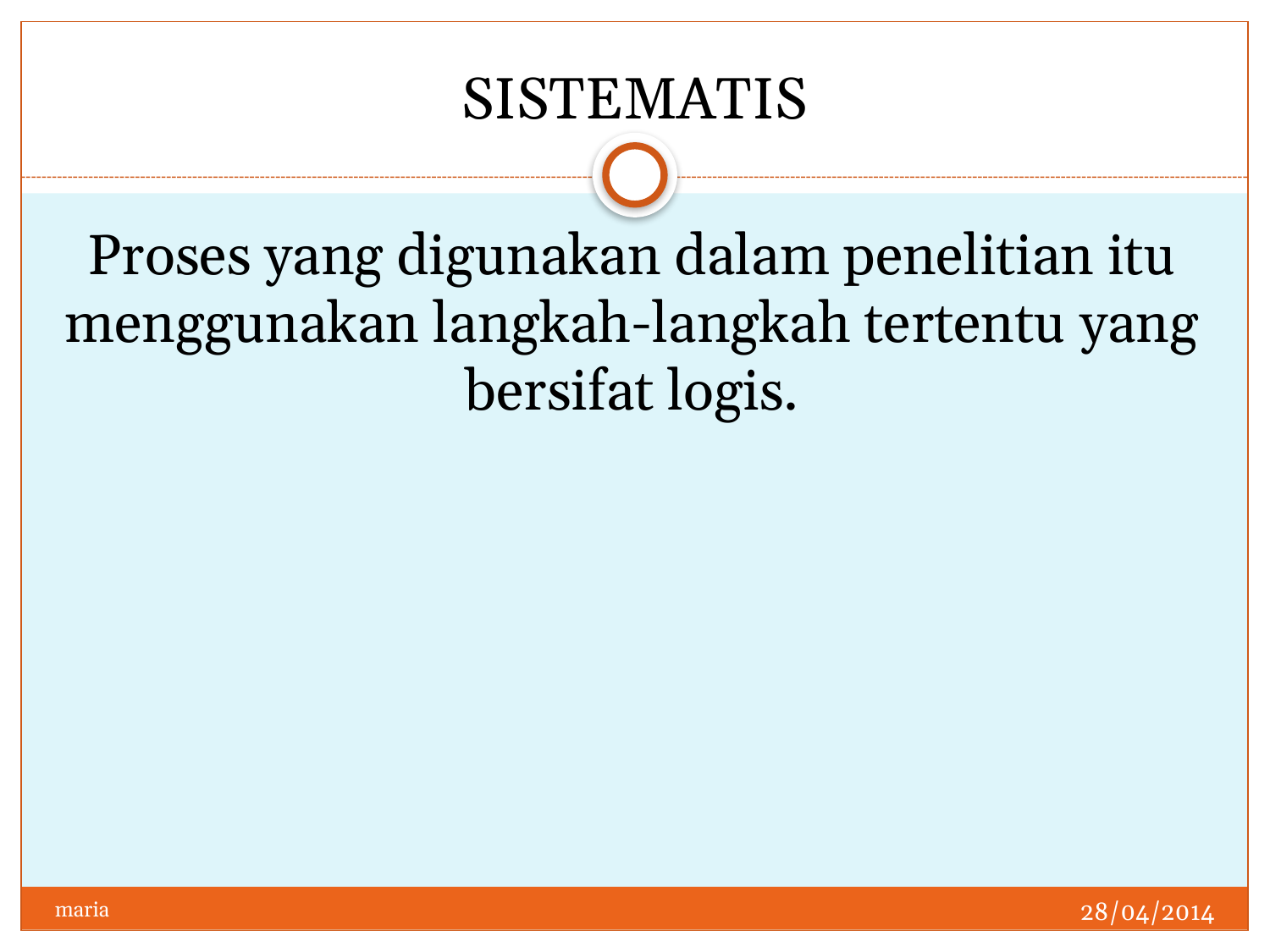

# SISTEMATIS
Proses yang digunakan dalam penelitian itu menggunakan langkah-langkah tertentu yang bersifat logis.
28/04/2014
maria